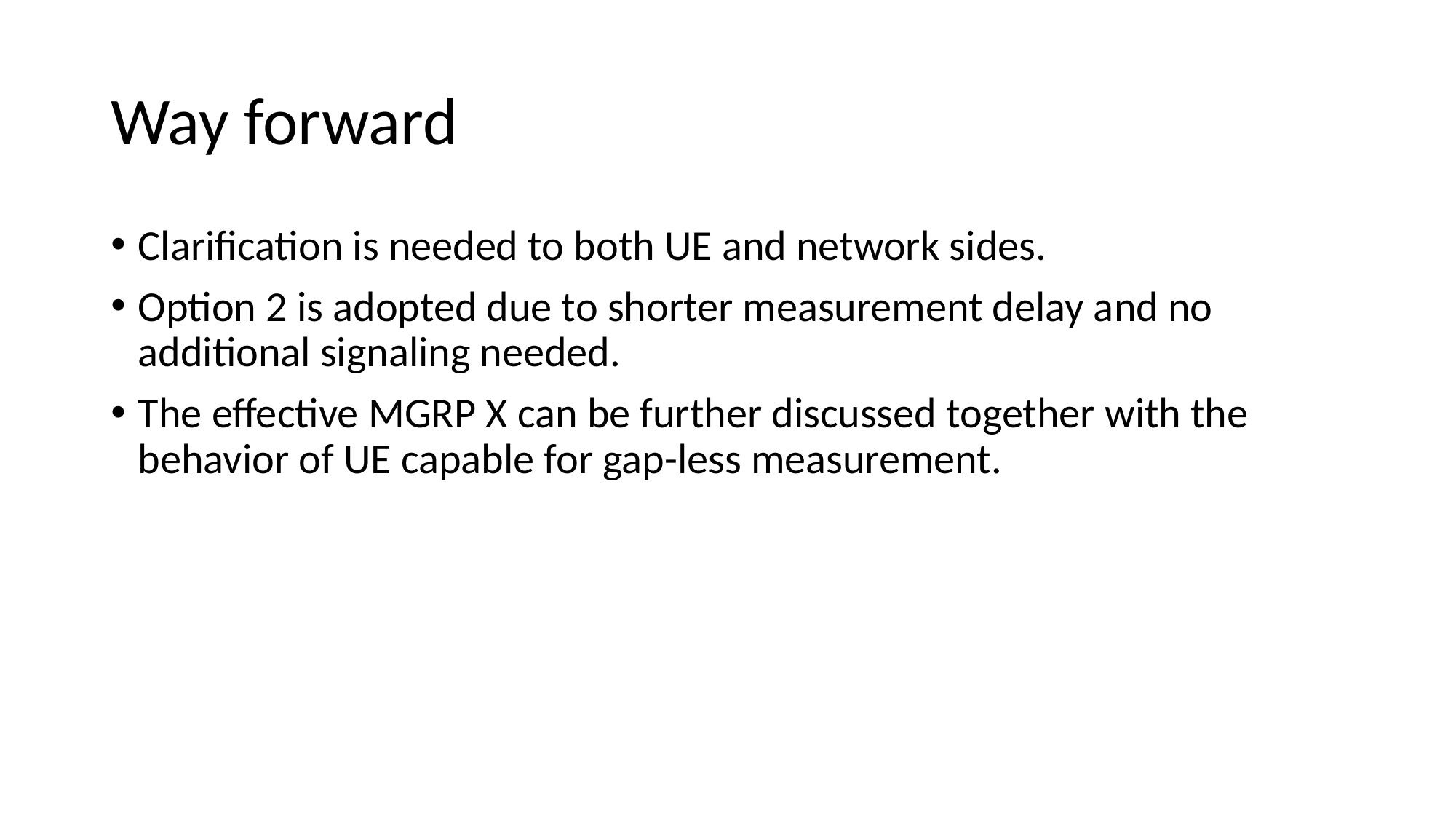

# Way forward
Clarification is needed to both UE and network sides.
Option 2 is adopted due to shorter measurement delay and no additional signaling needed.
The effective MGRP X can be further discussed together with the behavior of UE capable for gap-less measurement.